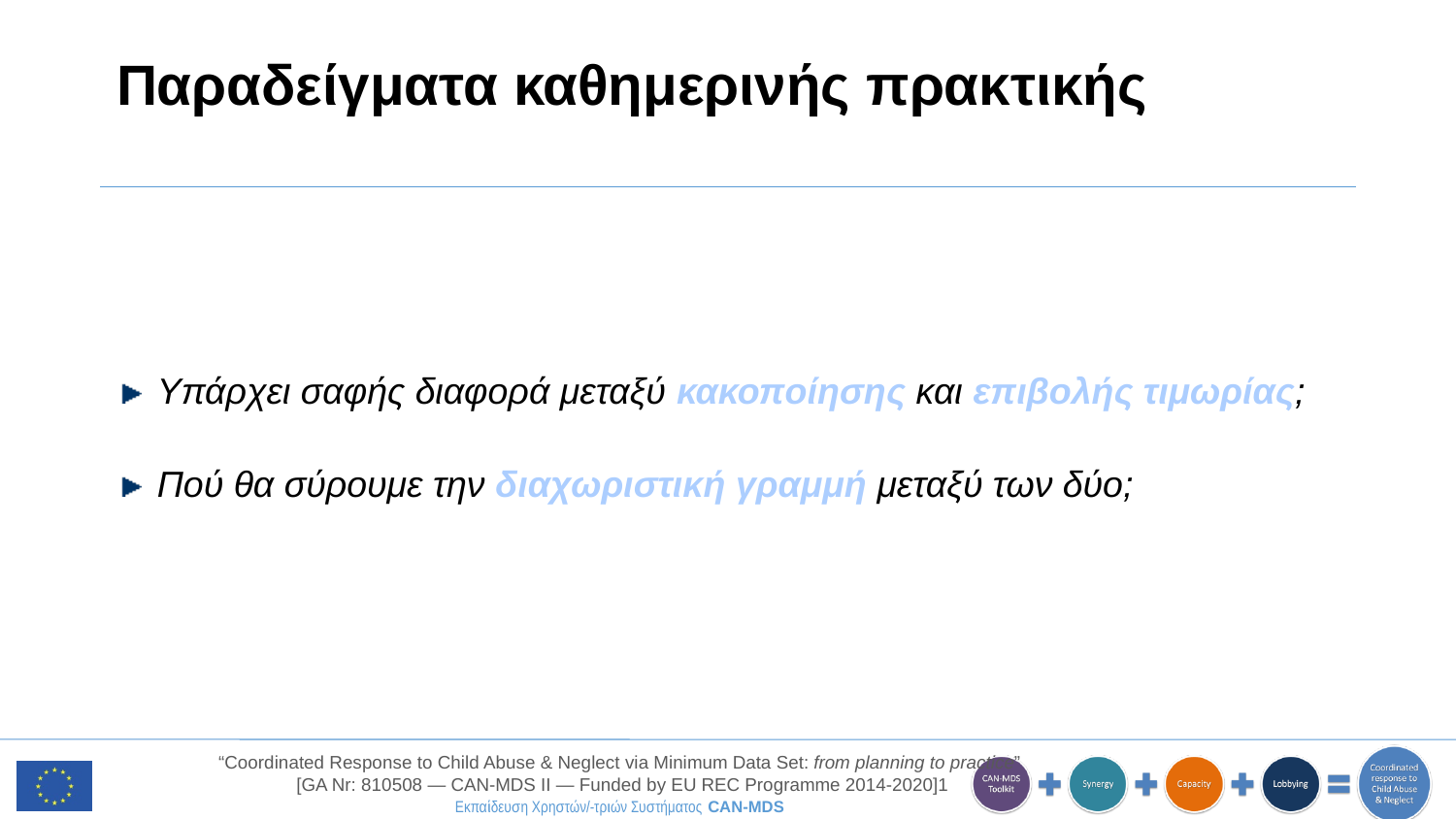

# Παραδείγματα καθημερινής πρακτικής
Είναι κακοποιημένο αυτό το παιδί;
Ο δάσκαλος απειλεί με σωματική τιμωρία έναν μαθητή που ενοχλεί τους υπόλοιπους. Δεν υλοποιεί ποτέ την απειλή, αλλά συνεχώς φωνάζει
Η μητέρα δίνει στην κόρη της ένα χαστούκι επειδή κάνει φασαρία. Το χαστούκι πονά αλλά δεν αφήνει κανένα μόνιμο σημάδι
Ο πατέρας τιμωρεί το γιο του με περιορισμό στο σπίτι για μια εβδομάδα για μια παράβαση στην πραγματικότητα μικρής σημασίας
Η μητέρα «πιάνει» την ανήλικη κόρη της να καπνίζει. Για να την τιμωρήσει και να τη συνετίσει την καίει στην παλάμη με το τσιγάρο
Ο πατέρας δέρνει το γιο του επειδή έκανε μια ζημιά, τόσο που τελικά χρειάζεται ράμματα. Ο ίδιος υποστηρίζει ότι δεν είχε καμία πρόθεση να τον βλάψει

Υπάρχει σαφής διαφορά μεταξύ κακοποίησης και επιβολής τιμωρίας;

Πού θα σύρουμε την διαχωριστική γραμμή μεταξύ των δύο;